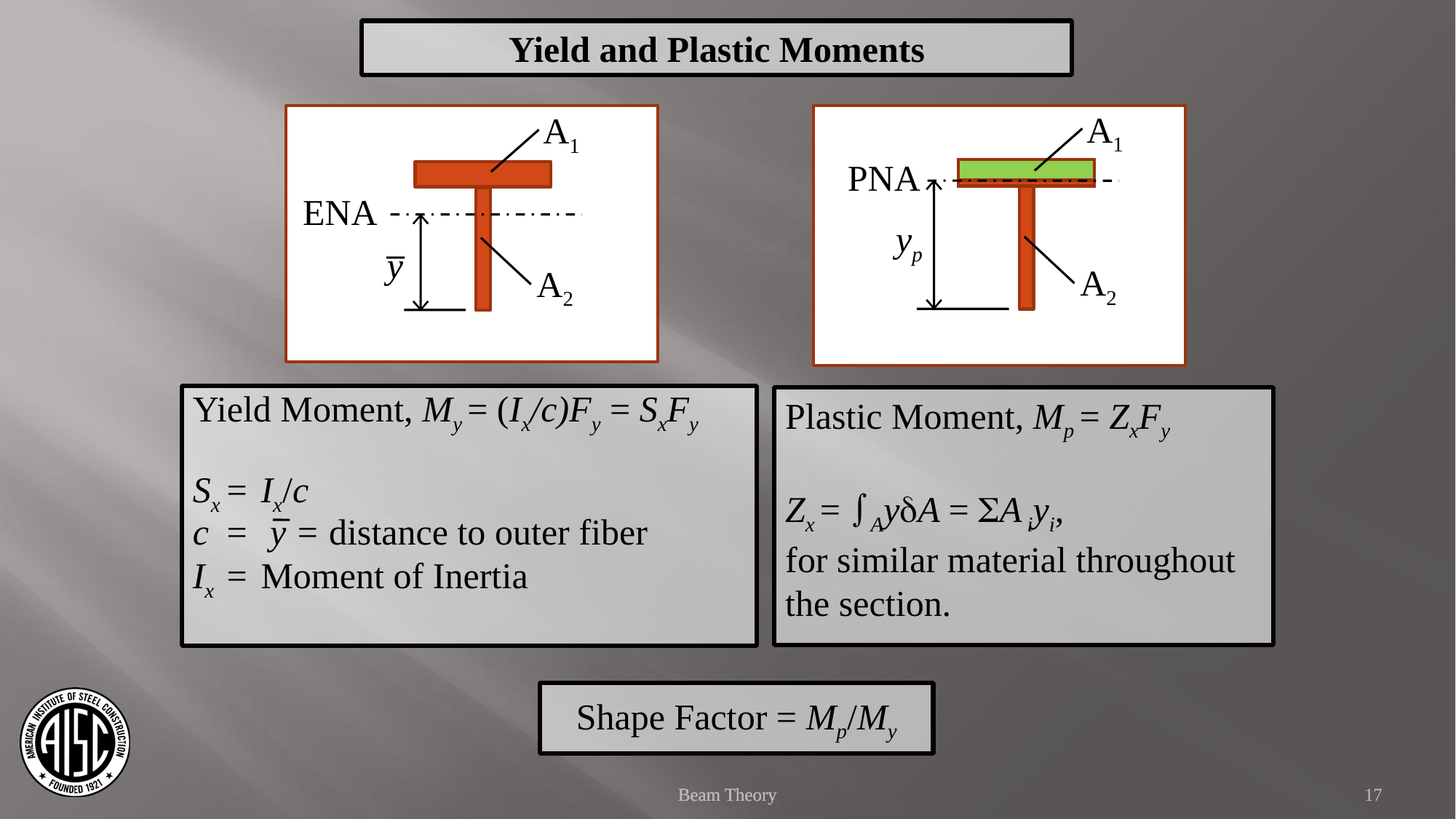

Yield and Plastic Moments
A1
A1

PNA

ENA

yp

y

A2
A2

Yield Moment, My = (Ix/c)Fy = SxFy

Sx	=	Ix/c
c	=	 y = distance to outer fiber
Ix	=	Moment of Inertia

Plastic Moment, Mp = ZxFy

Zx = ∫AyδA = ΣA iyi,
for similar material throughout the section.

Shape Factor = Mp/My

Beam Theory
Beam Theory
17